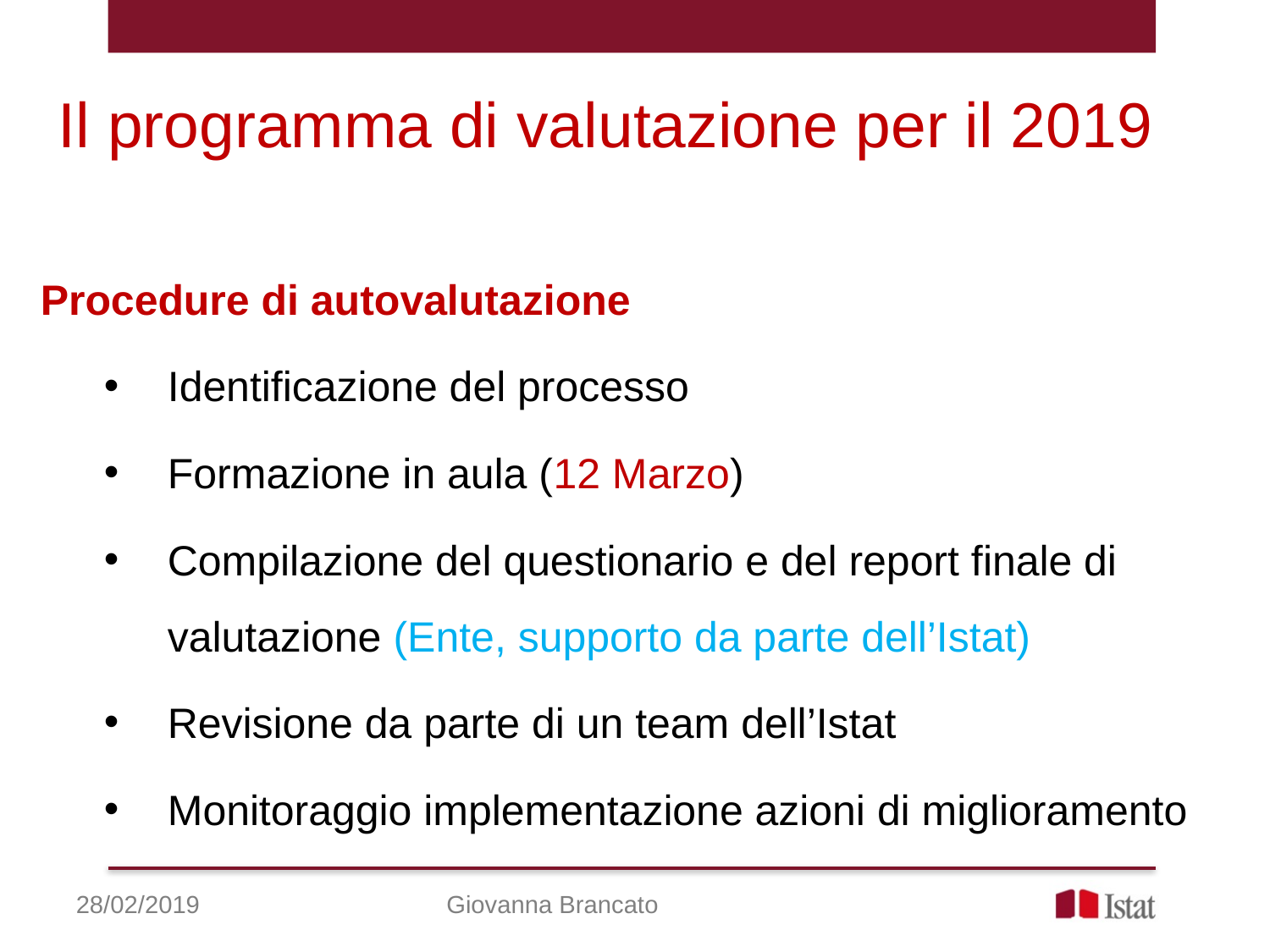

Il programma di valutazione per il 2019
Procedure di autovalutazione
Identificazione del processo
Formazione in aula (12 Marzo)
Compilazione del questionario e del report finale di valutazione (Ente, supporto da parte dell’Istat)
Revisione da parte di un team dell’Istat
Monitoraggio implementazione azioni di miglioramento
28/02/2019
Giovanna Brancato